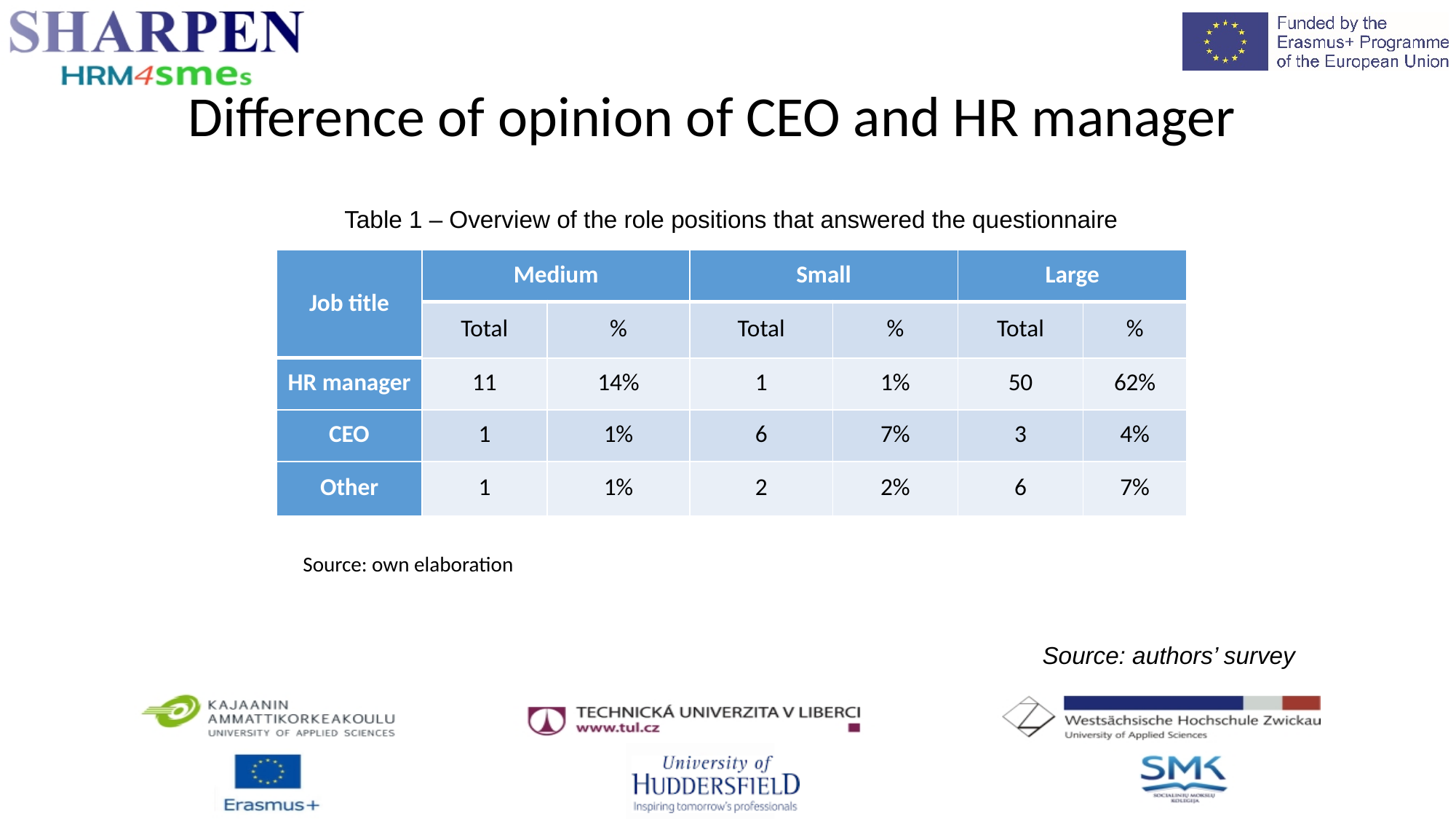

# Difference of opinion of CEO and HR manager
Table 1 – Overview of the role positions that answered the questionnaire

Source: authors’ survey
| Job title | Medium |  | Small |  | Large |  |
| --- | --- | --- | --- | --- | --- | --- |
|  | Total | % | Total | % | Total | % |
| HR manager | 11 | 14% | 1 | 1% | 50 | 62% |
| CEO | 1 | 1% | 6 | 7% | 3 | 4% |
| Other | 1 | 1% | 2 | 2% | 6 | 7% |
Source: own elaboration